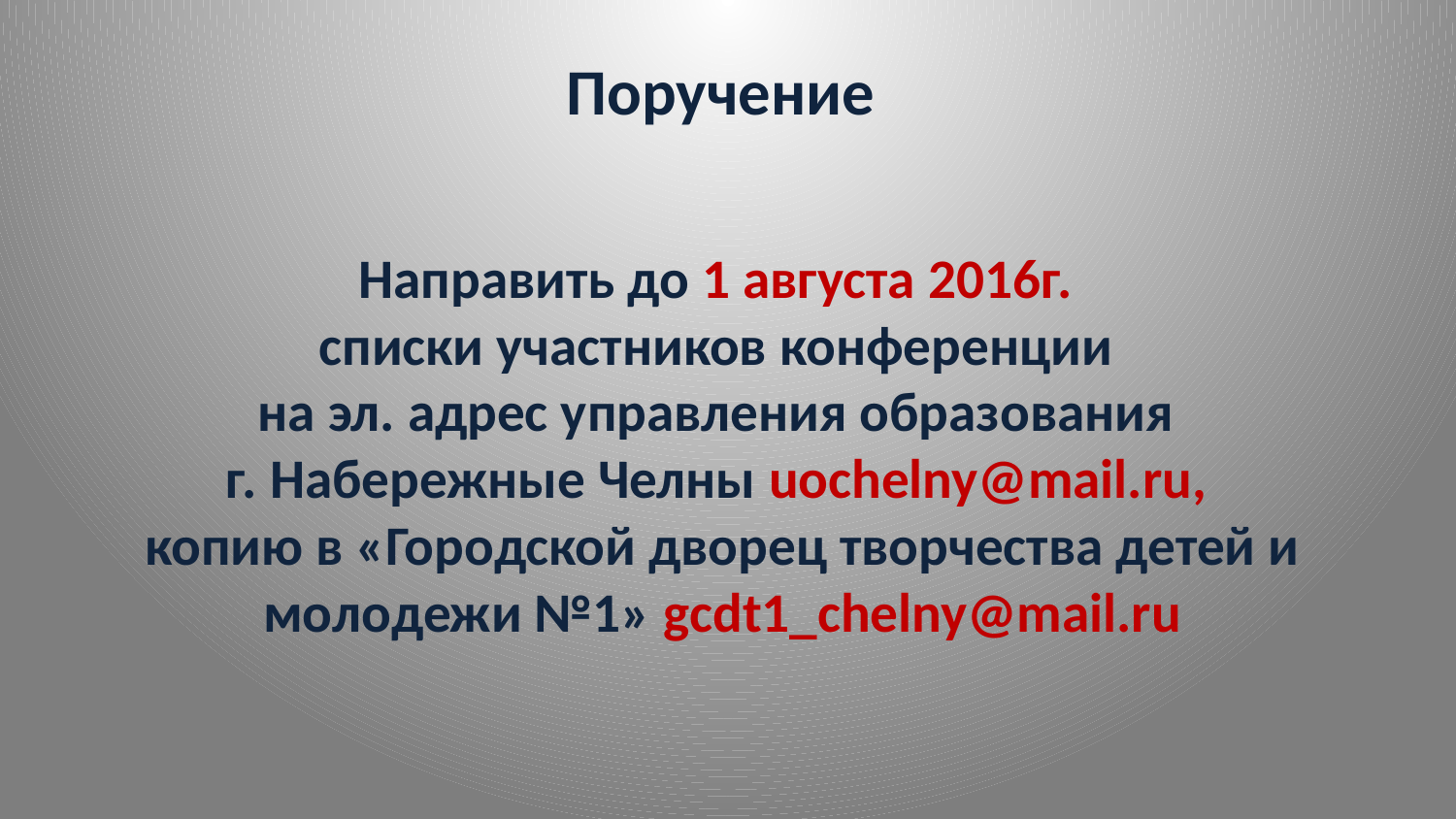

# Поручение

Направить до 1 августа 2016г.
списки участников конференции
на эл. адрес управления образования
г. Набережные Челны uochelny@mail.ru,
копию в «Городской дворец творчества детей и молодежи №1» gcdt1_chelny@mail.ru